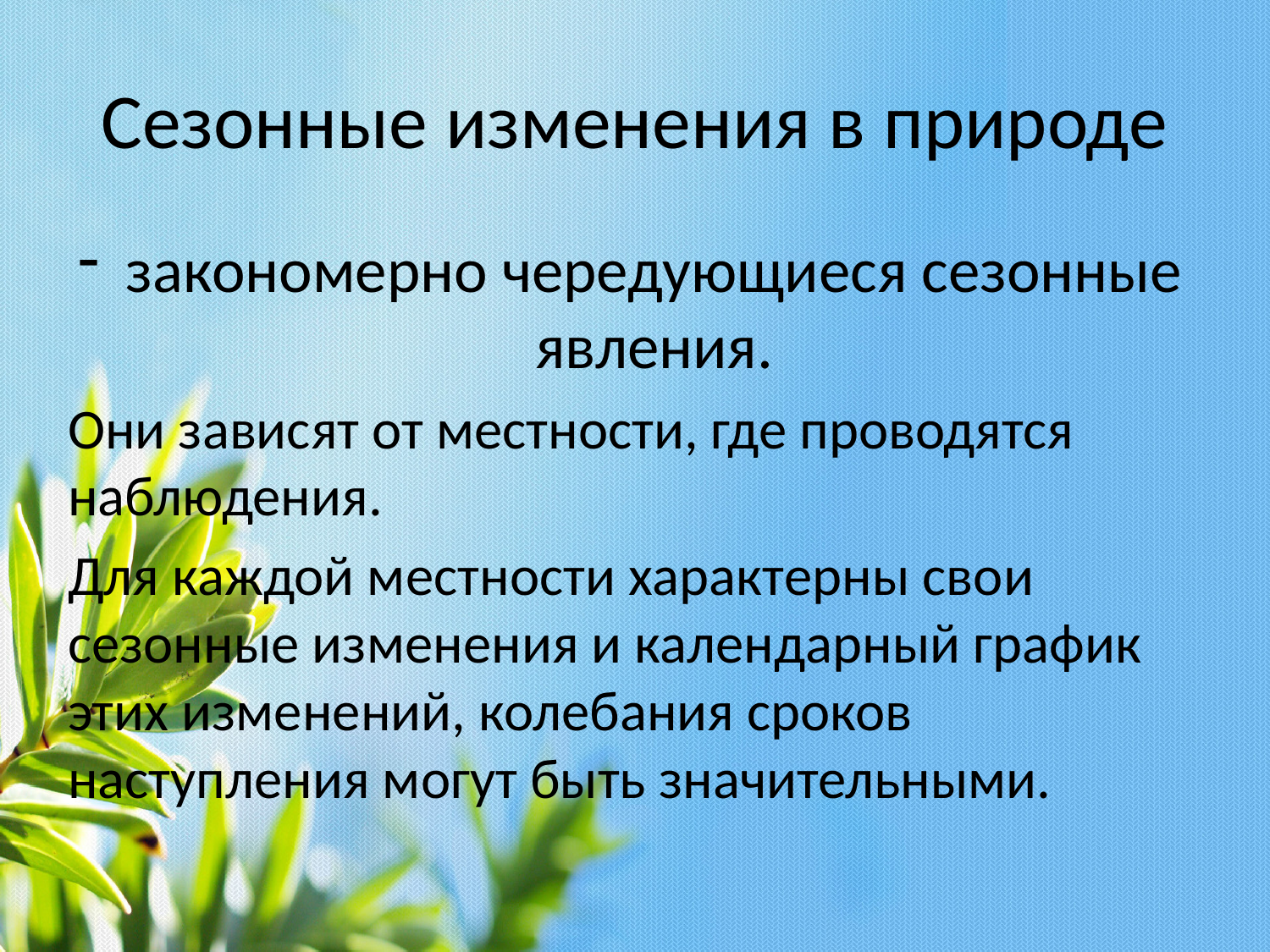

# Сезонные изменения в природе
закономерно чередующиеся сезонные явления.
Они зависят от местности, где проводятся наблюдения.
Для каждой местности характерны свои сезонные изменения и календарный график этих изменений, колебания сроков наступления могут быть значительными.